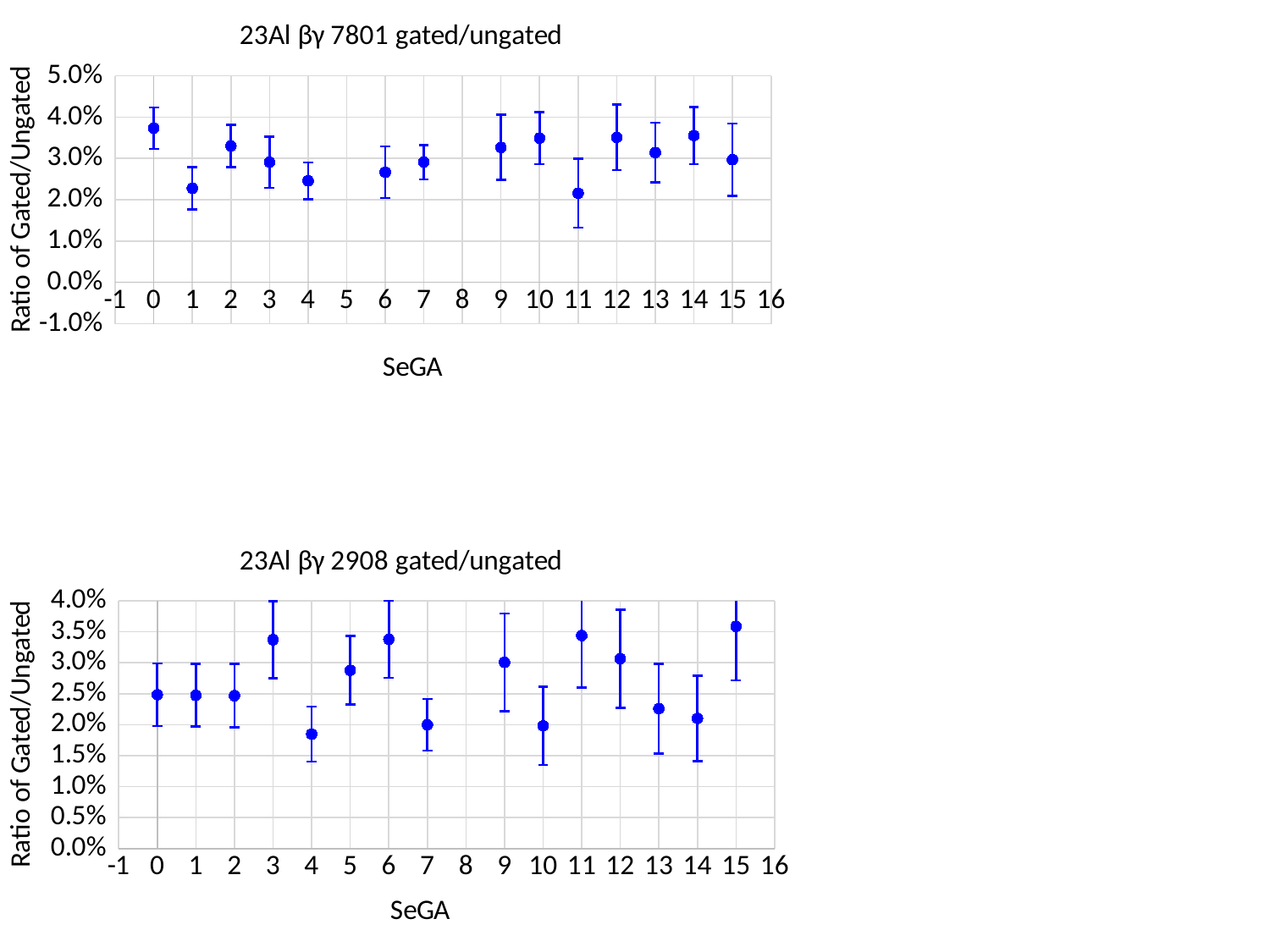

### Chart: 23Al βγ 7801 gated/ungated

| Category | 1369 gated |
|---|---|

### Chart: 23Al βγ 2908 gated/ungated

| Category | 1369 gated |
|---|---|